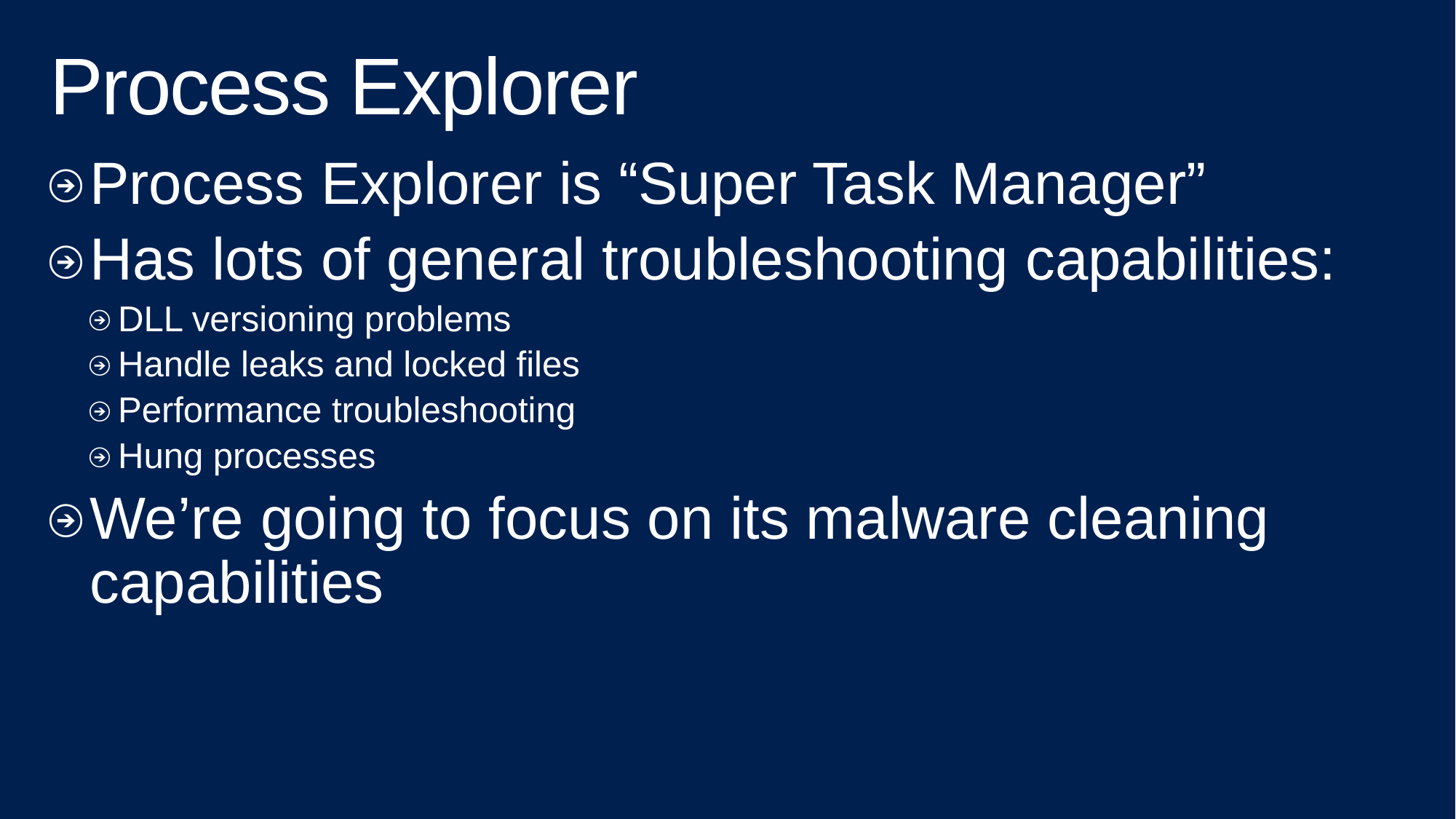

# Process Explorer
Process Explorer is “Super Task Manager”
Has lots of general troubleshooting capabilities:
DLL versioning problems
Handle leaks and locked files
Performance troubleshooting
Hung processes
We’re going to focus on its malware cleaning capabilities